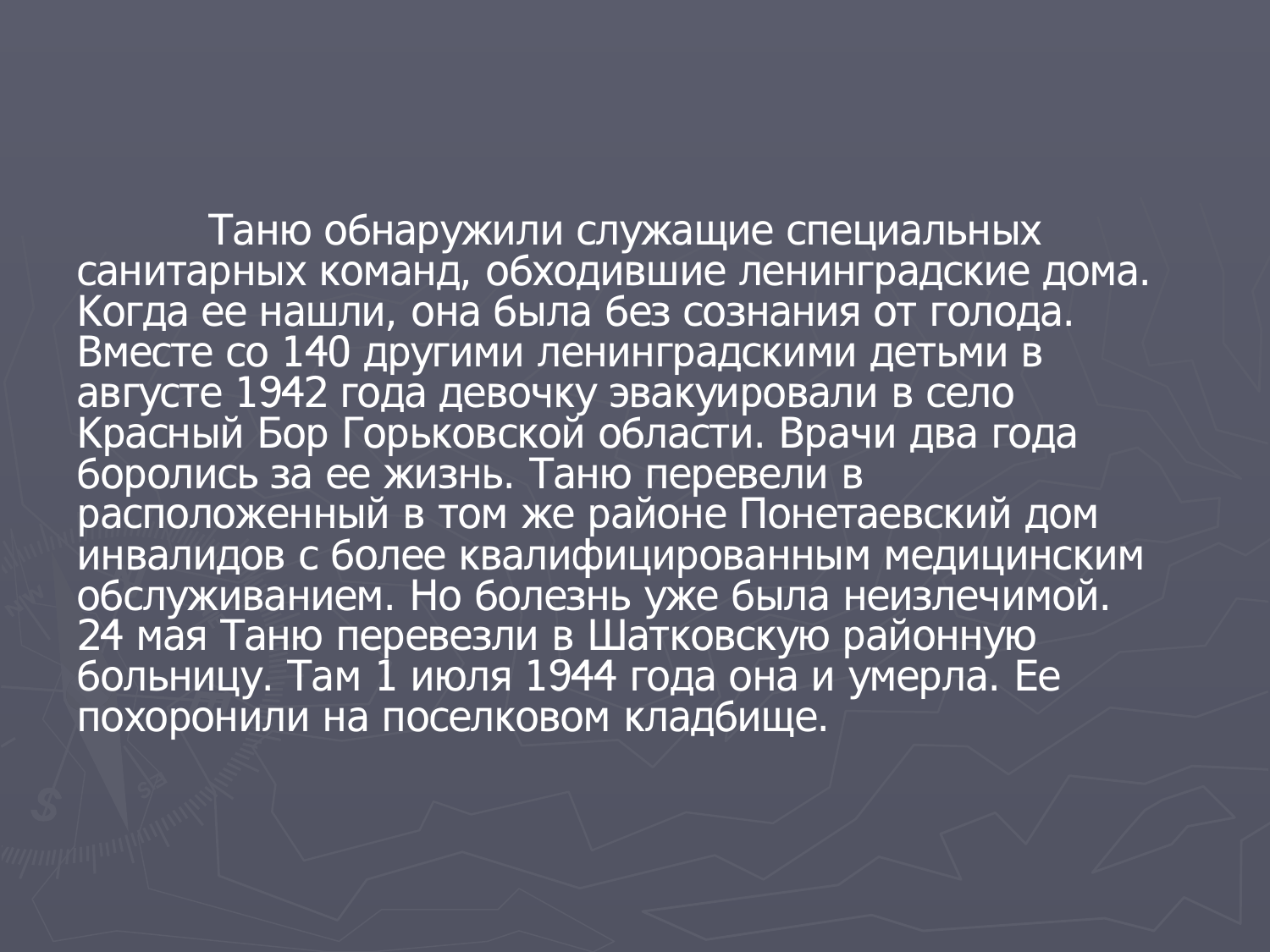

Таню обнаружили служащие специальных санитарных команд, обходившие ленинградские дома. Когда ее нашли, она была без сознания от голода. Вместе со 140 другими ленинградскими детьми в августе 1942 года девочку эвакуировали в село Красный Бор Горьковской области. Врачи два года боролись за ее жизнь. Таню перевели в расположенный в том же районе Понетаевский дом инвалидов с более квалифицированным медицинским обслуживанием. Но болезнь уже была неизлечимой. 24 мая Таню перевезли в Шатковскую районную больницу. Там 1 июля 1944 года она и умерла. Ее похоронили на поселковом кладбище.